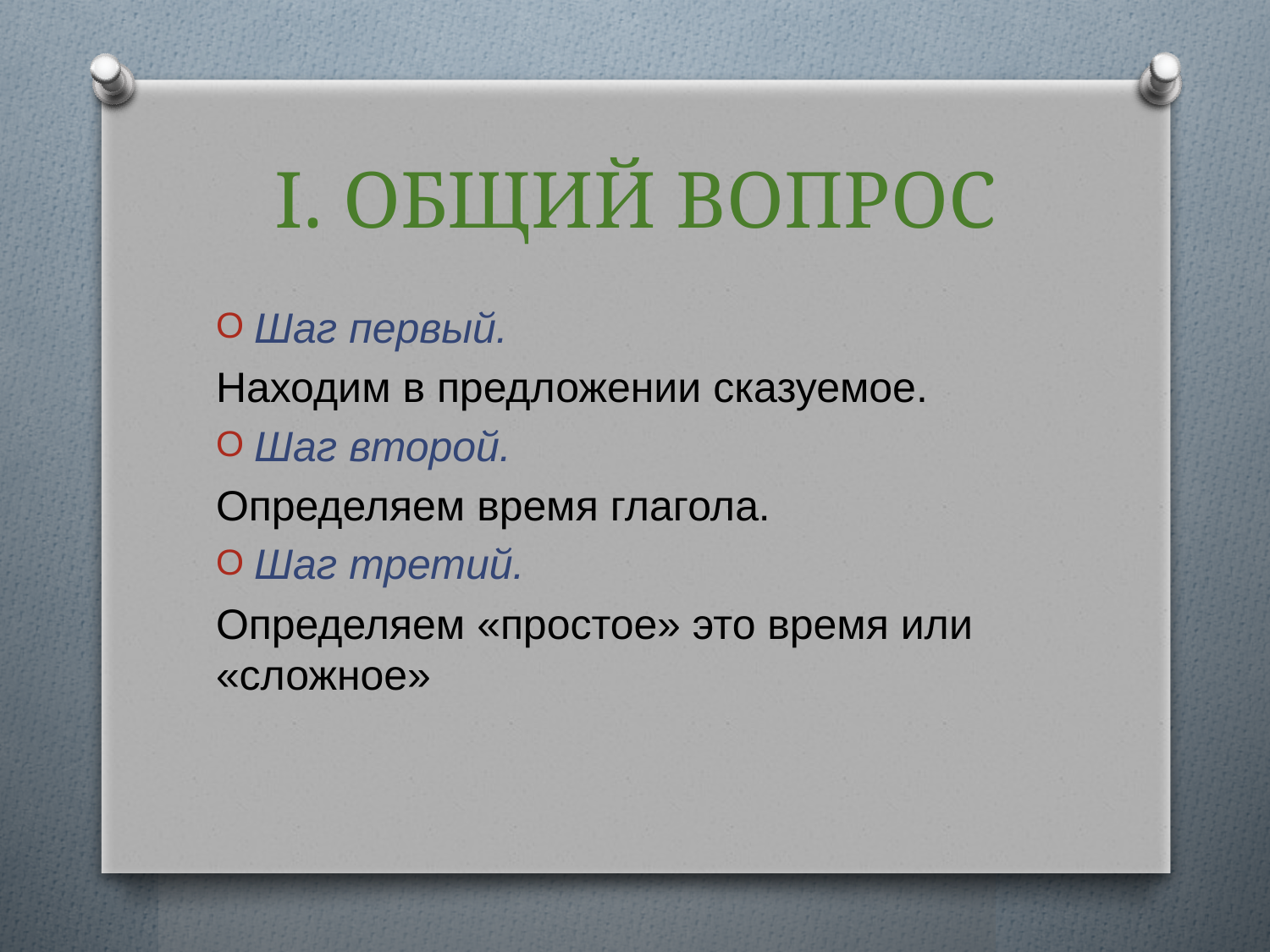

# I. ОБЩИЙ ВОПРОС
Шаг первый.
Находим в предложении сказуемое.
Шаг второй.
Определяем время глагола.
Шаг третий.
Определяем «простое» это время или «сложное»